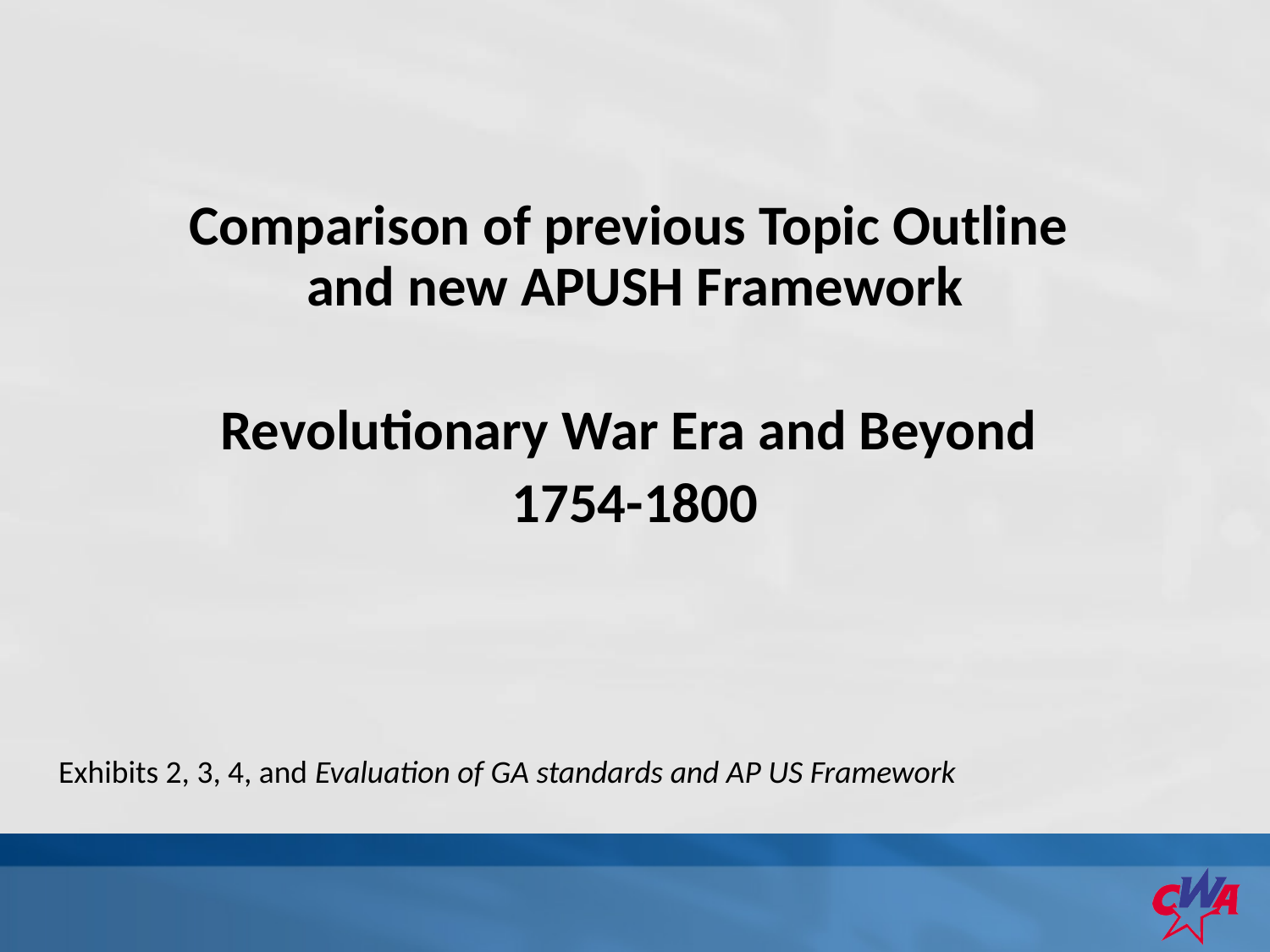

Comparison of previous Topic Outline
and new APUSH Framework

Revolutionary War Era and Beyond
1754-1800

Exhibits 2, 3, 4, and Evaluation of GA standards and AP US Framework